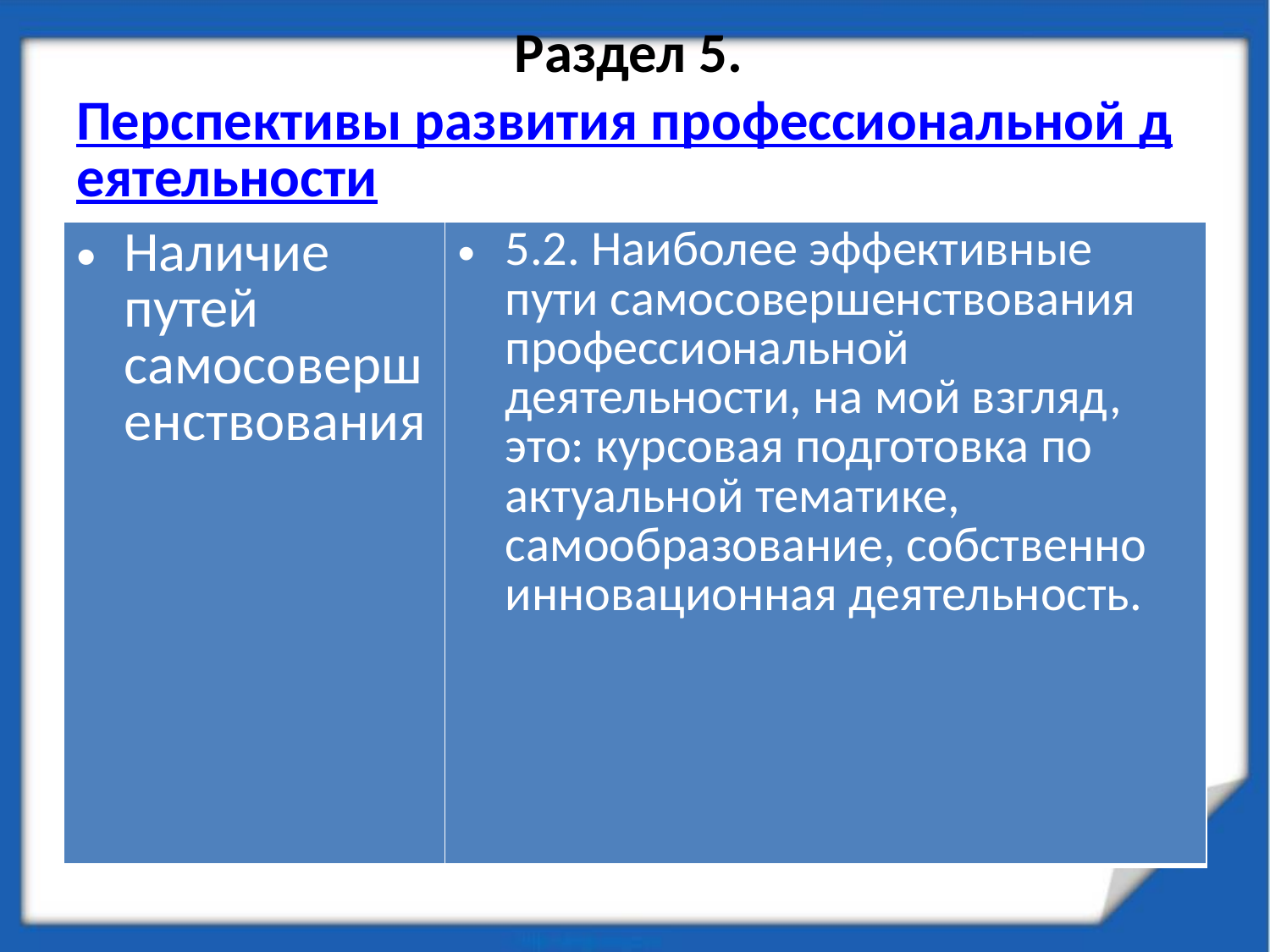

# Раздел 5. Перспективы развития профессиональной деятельности: критерии
| Наличие путей самосовершенствования | 5.2. Наиболее эффективные пути самосовершенствования профессиональной деятельности, на мой взгляд, это: курсовая подготовка по актуальной тематике, самообразование, собственно инновационная деятельность. |
| --- | --- |